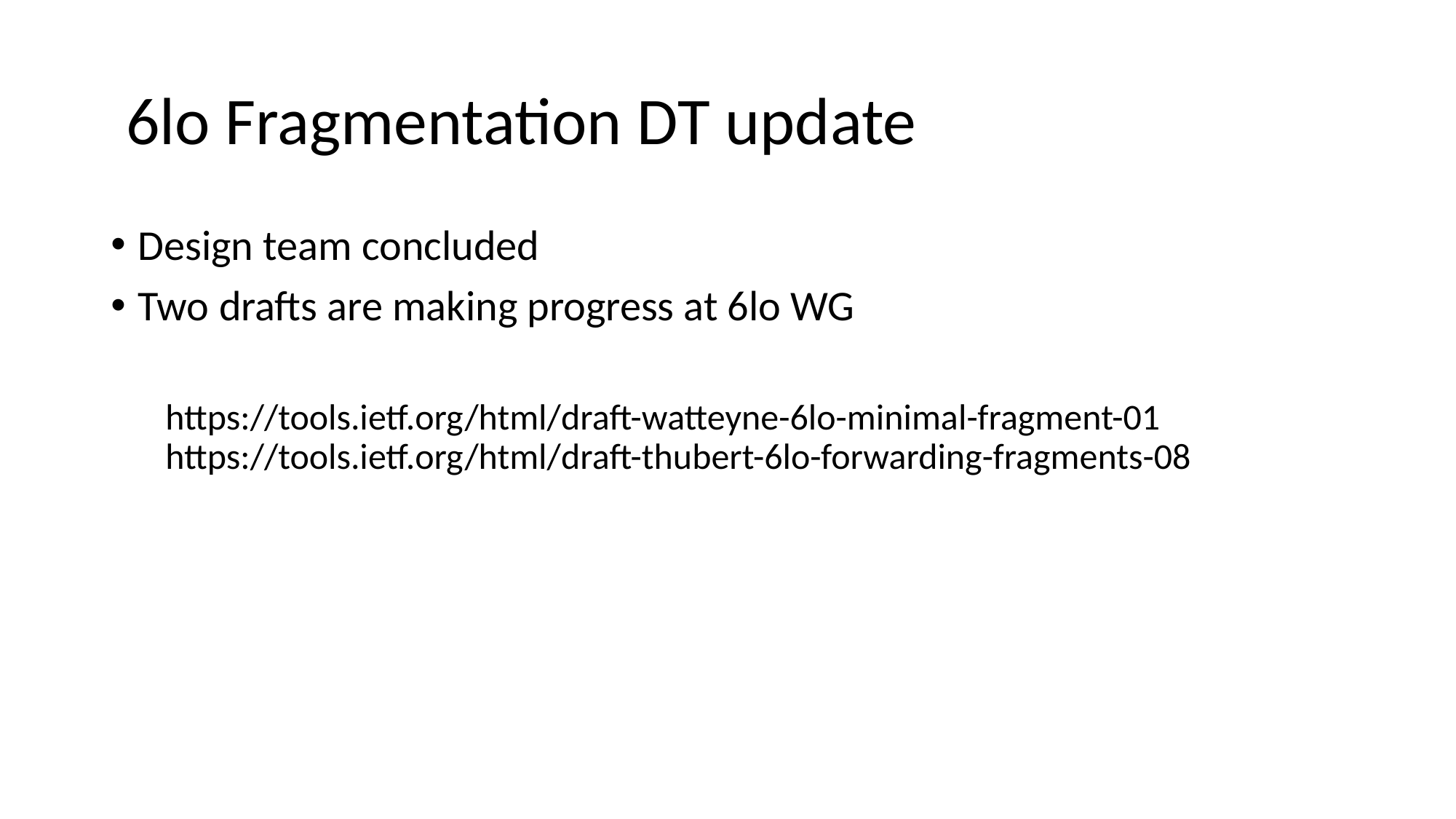

# 6lo Fragmentation DT update
Design team concluded
Two drafts are making progress at 6lo WG

https://tools.ietf.org/html/draft-watteyne-6lo-minimal-fragment-01  https://tools.ietf.org/html/draft-thubert-6lo-forwarding-fragments-08